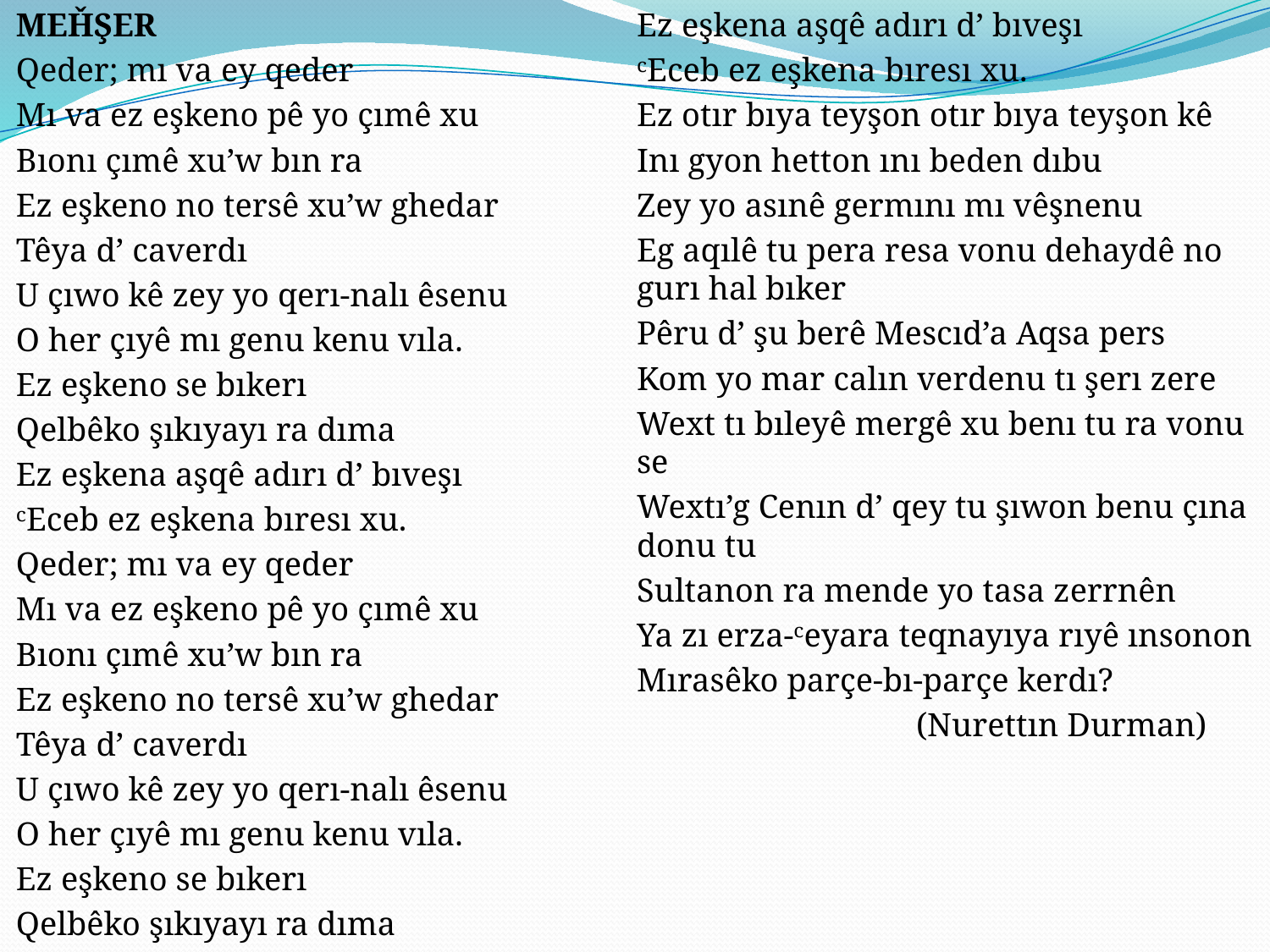

MEȞŞER
Qeder; mı va ey qeder
Mı va ez eşkeno pê yo çımê xu
Bıonı çımê xu’w bın ra
Ez eşkeno no tersê xu’w ghedar
Têya d’ caverdı
U çıwo kê zey yo qerı-nalı êsenu
O her çıyê mı genu kenu vıla.
Ez eşkeno se bıkerı
Qelbêko şıkıyayı ra dıma
Ez eşkena aşqê adırı d’ bıveşı
ᶜEceb ez eşkena bıresı xu.
Qeder; mı va ey qeder
Mı va ez eşkeno pê yo çımê xu
Bıonı çımê xu’w bın ra
Ez eşkeno no tersê xu’w ghedar
Têya d’ caverdı
U çıwo kê zey yo qerı-nalı êsenu
O her çıyê mı genu kenu vıla.
Ez eşkeno se bıkerı
Qelbêko şıkıyayı ra dıma
Ez eşkena aşqê adırı d’ bıveşı
ᶜEceb ez eşkena bıresı xu.
Ez otır bıya teyşon otır bıya teyşon kê
Inı gyon hetton ını beden dıbu
Zey yo asınê germını mı vêşnenu
Eg aqılê tu pera resa vonu dehaydê no gurı hal bıker
Pêru d’ şu berê Mescıd’a Aqsa pers
Kom yo mar calın verdenu tı şerı zere
Wext tı bıleyê mergê xu benı tu ra vonu se
Wextı’g Cenın d’ qey tu şıwon benu çına donu tu
Sultanon ra mende yo tasa zerrnên
Ya zı erza-ᶜeyara teqnayıya rıyê ınsonon
Mırasêko parçe-bı-parçe kerdı?
                                 (Nurettın Durman)